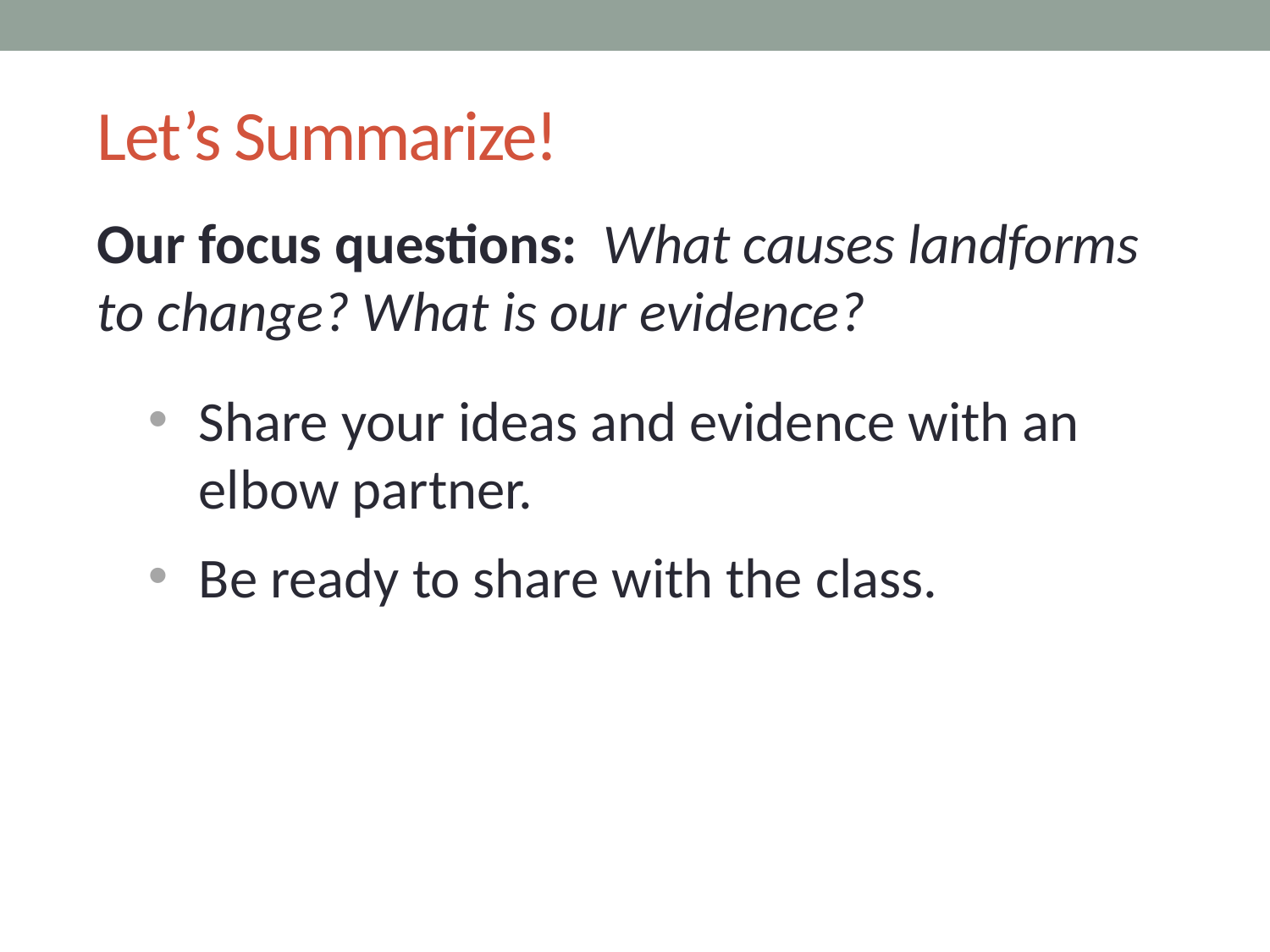

# Let’s Summarize!
Our focus questions:  What causes landforms to change? What is our evidence?
Share your ideas and evidence with an elbow partner.
Be ready to share with the class.